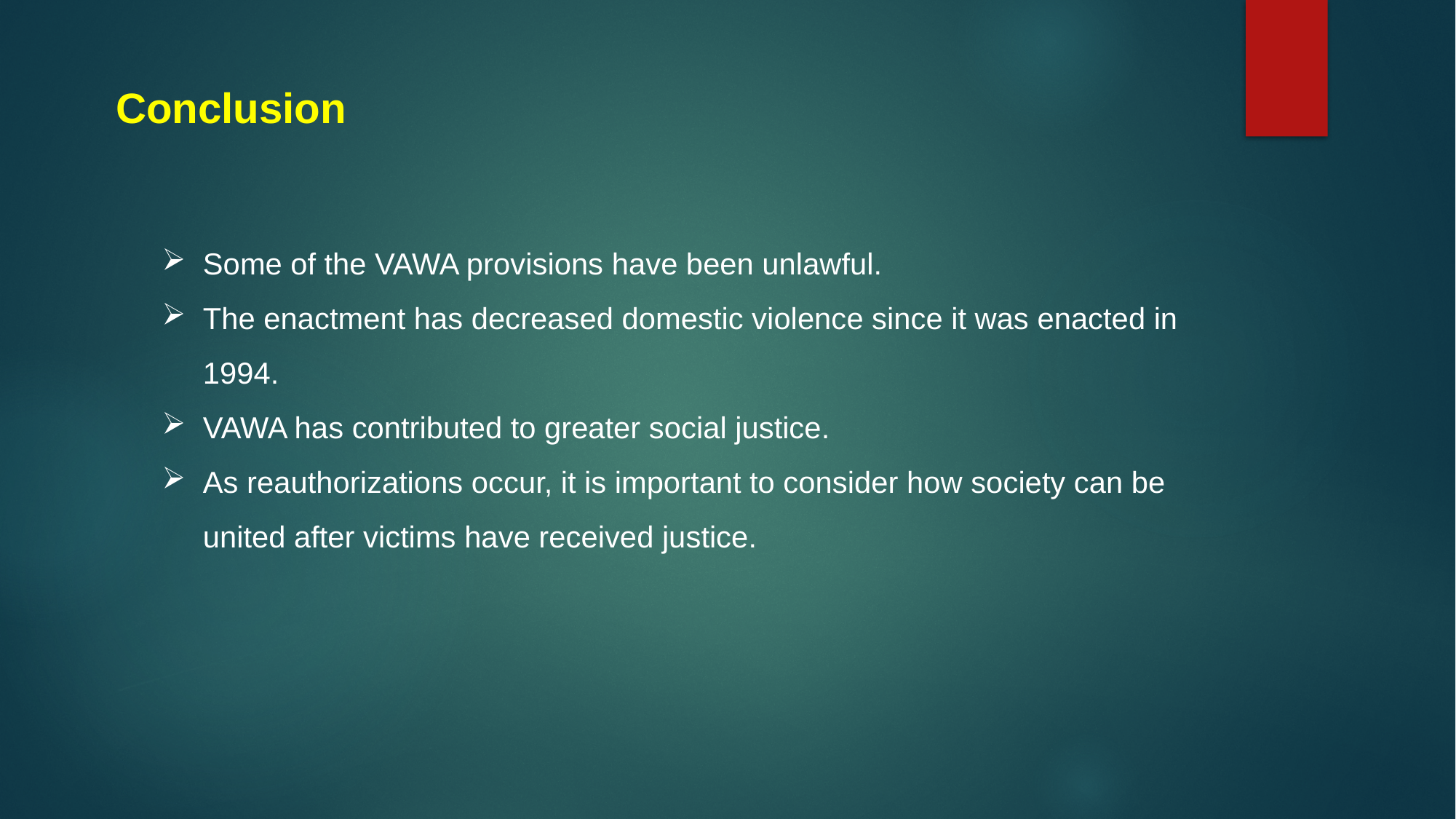

# Conclusion
Some of the VAWA provisions have been unlawful.
The enactment has decreased domestic violence since it was enacted in 1994.
VAWA has contributed to greater social justice.
As reauthorizations occur, it is important to consider how society can be united after victims have received justice.